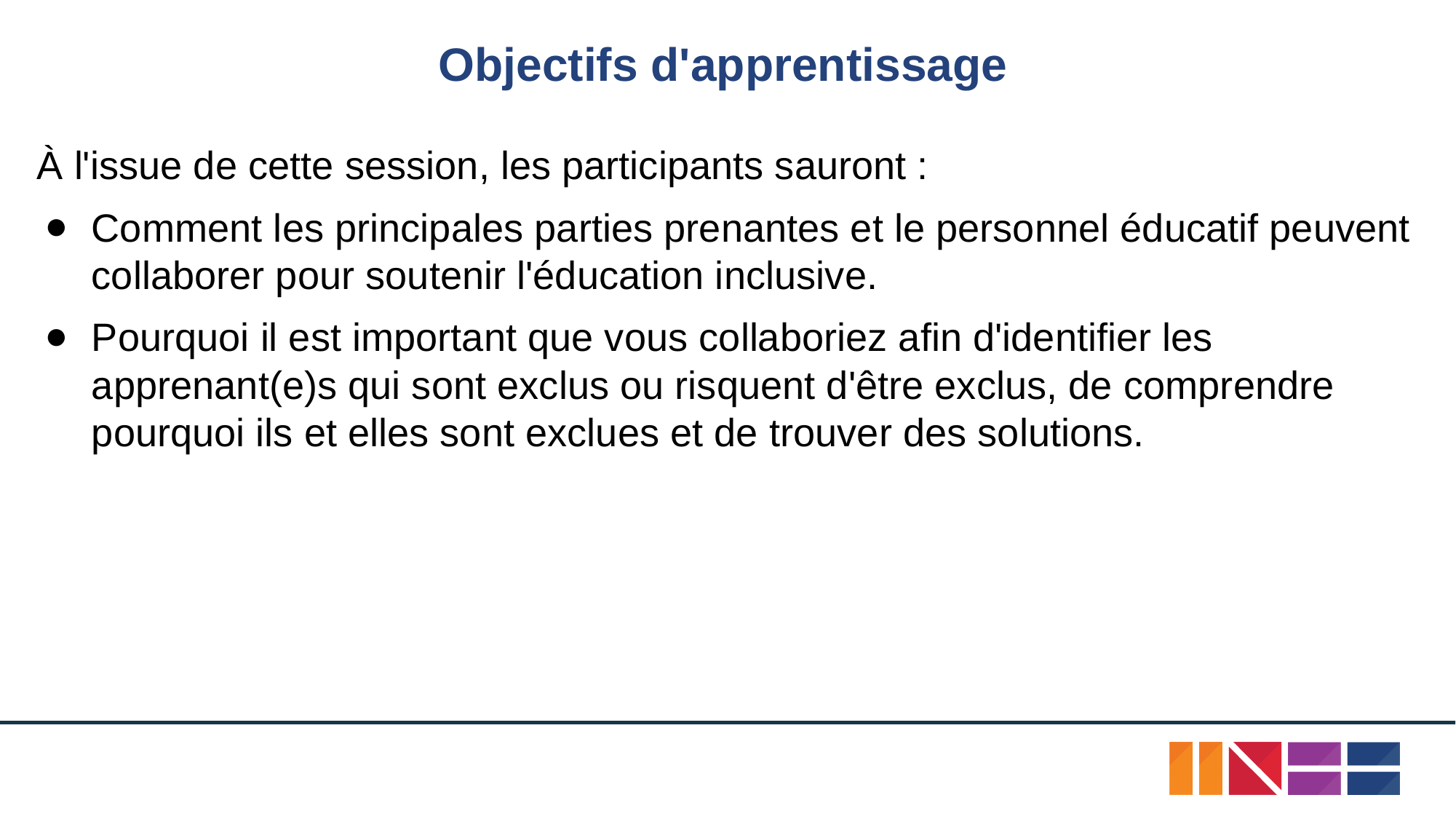

# Objectifs d'apprentissage
À l'issue de cette session, les participants sauront :
Comment les principales parties prenantes et le personnel éducatif peuvent collaborer pour soutenir l'éducation inclusive.
Pourquoi il est important que vous collaboriez afin d'identifier les apprenant(e)s qui sont exclus ou risquent d'être exclus, de comprendre pourquoi ils et elles sont exclues et de trouver des solutions.